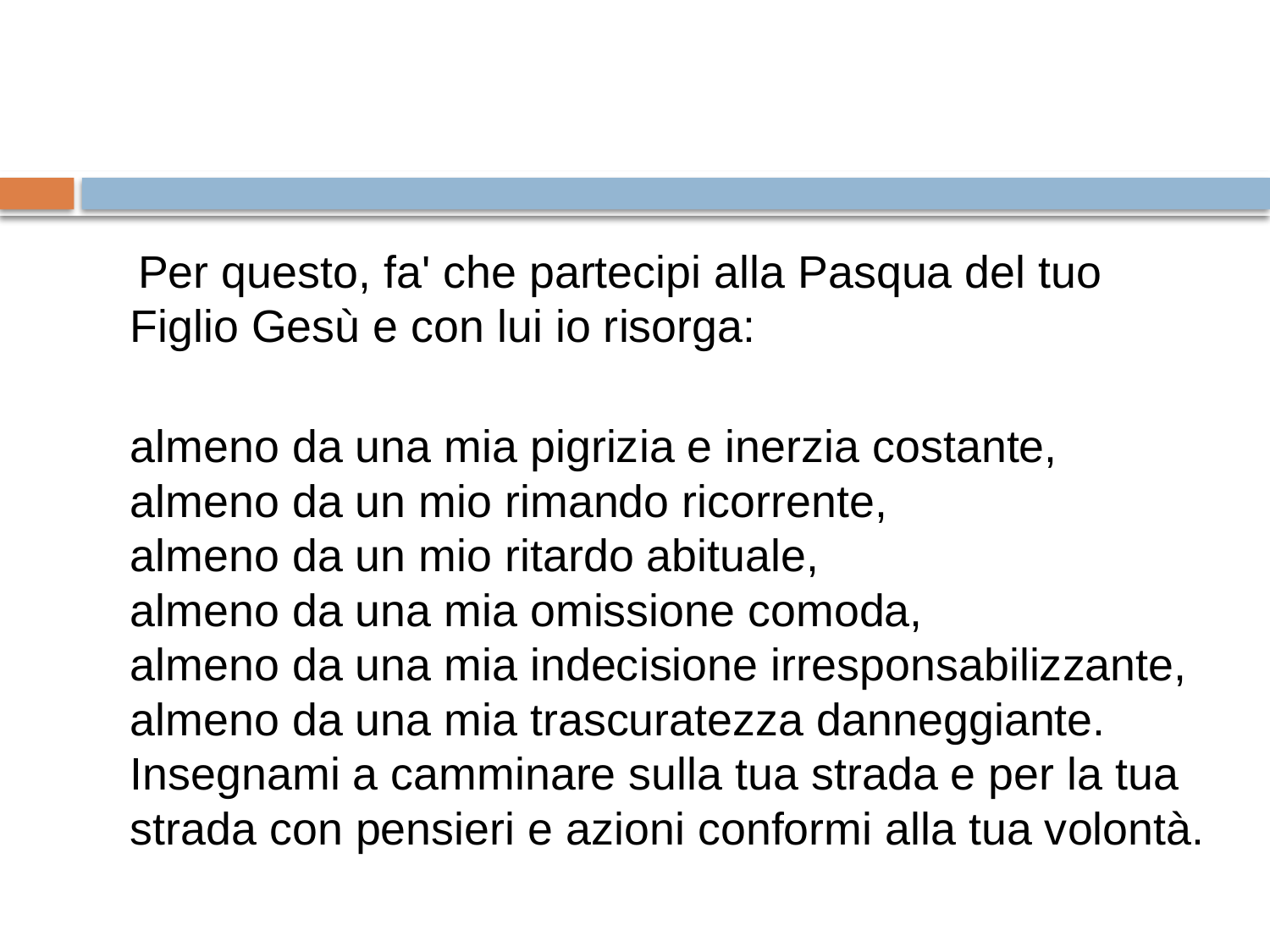

Per questo, fa' che partecipi alla Pasqua del tuo Figlio Gesù e con lui io risorga:
 
almeno da una mia pigrizia e inerzia costante, 
almeno da un mio rimando ricorrente, 
almeno da un mio ritardo abituale, 
almeno da una mia omissione comoda, 
almeno da una mia indecisione irresponsabilizzante, 
almeno da una mia trascuratezza danneggiante. 
Insegnami a camminare sulla tua strada e per la tua strada con pensieri e azioni conformi alla tua volontà.